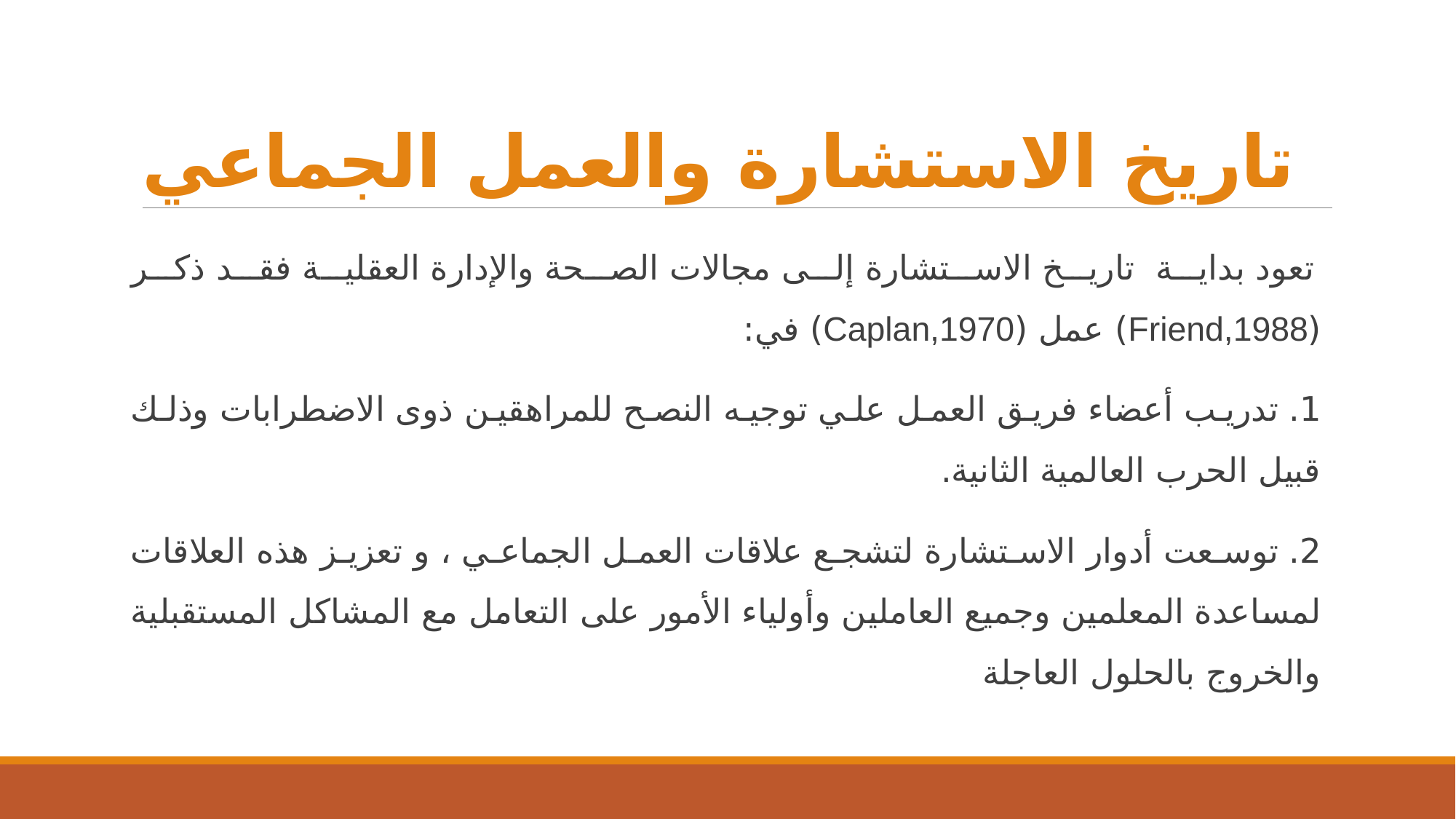

# تاريخ الاستشارة والعمل الجماعي
 تعود بداية  تاريخ الاستشارة إلى مجالات الصحة والإدارة العقلية فقد ذكر (Friend,1988) عمل (Caplan,1970) في:
1. تدريب أعضاء فريق العمل علي توجيه النصح للمراهقين ذوى الاضطرابات وذلك قبيل الحرب العالمية الثانية.
2. توسعت أدوار الاستشارة لتشجع علاقات العمل الجماعي ، و تعزيز هذه العلاقات لمساعدة المعلمين وجميع العاملين وأولياء الأمور على التعامل مع المشاكل المستقبلية والخروج بالحلول العاجلة